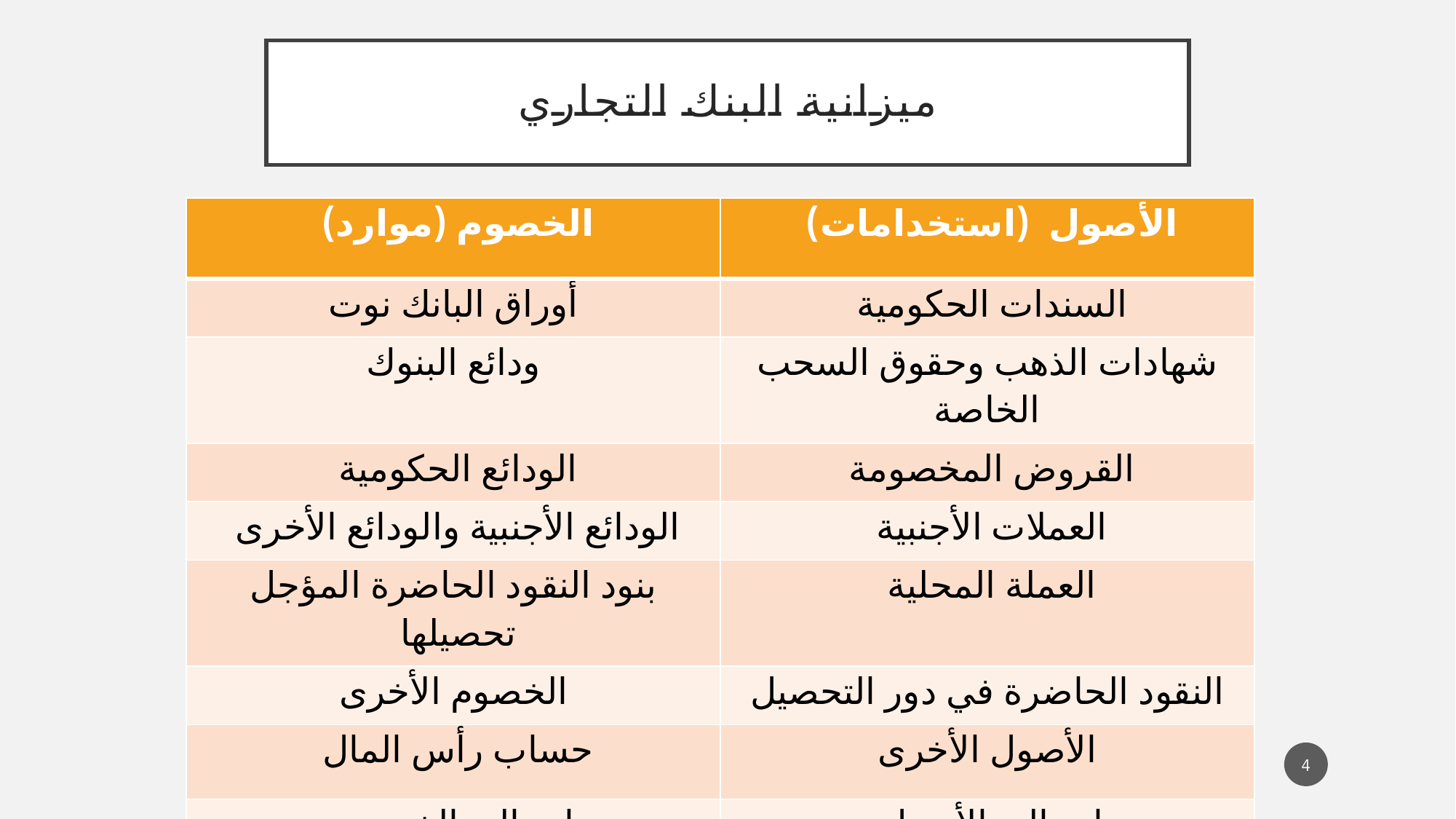

# ميزانية البنك التجاري
| الخصوم (موارد) | الأصول (استخدامات) |
| --- | --- |
| أوراق البانك نوت | السندات الحكومية |
| ودائع البنوك | شهادات الذهب وحقوق السحب الخاصة |
| الودائع الحكومية | القروض المخصومة |
| الودائع الأجنبية والودائع الأخرى | العملات الأجنبية |
| بنود النقود الحاضرة المؤجل تحصيلها | العملة المحلية |
| الخصوم الأخرى | النقود الحاضرة في دور التحصيل |
| حساب رأس المال | الأصول الأخرى |
| إجمالي الخصوم | إجمالي الأصول |
4